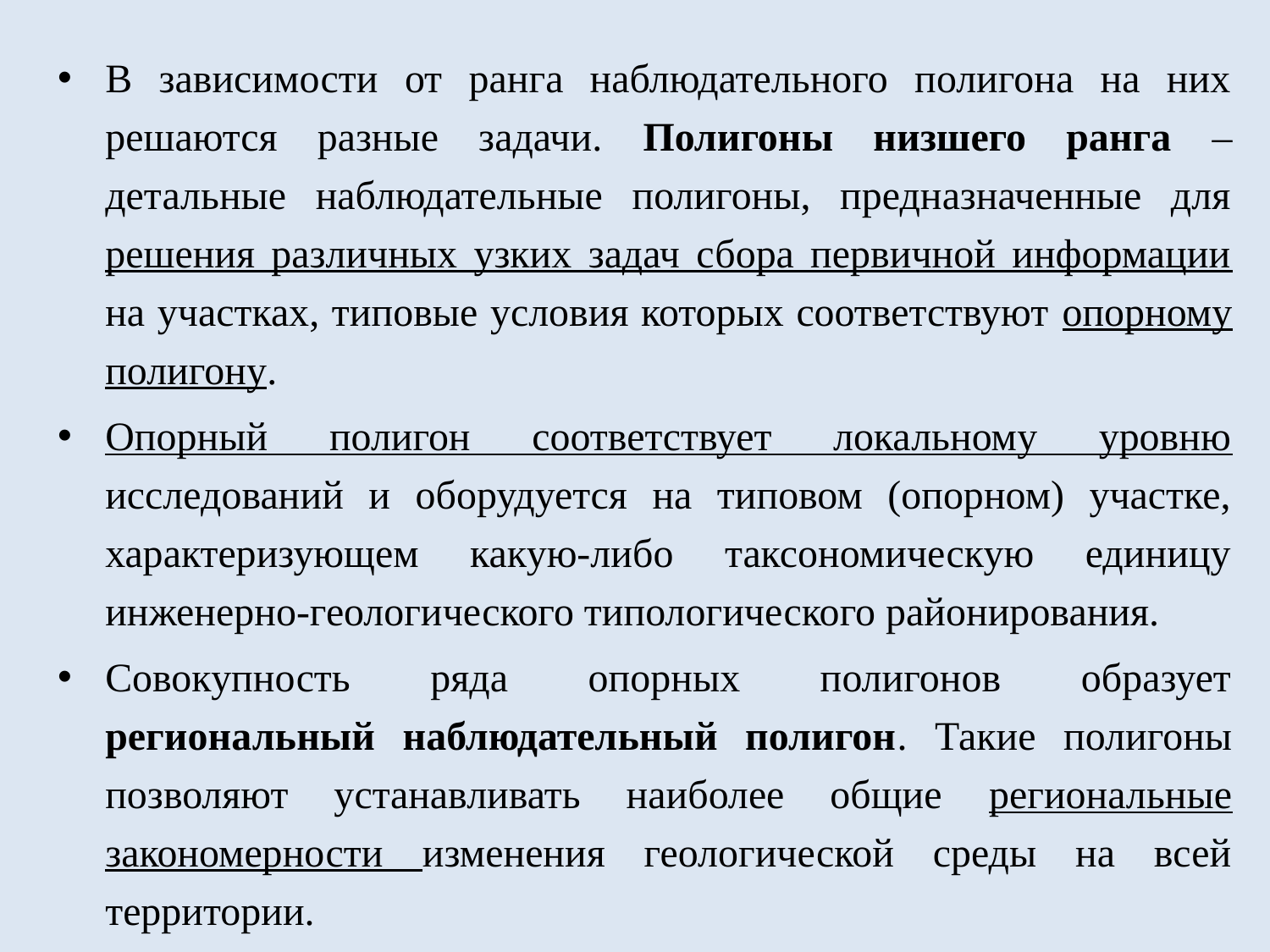

В зависимости от ранга наблюдательного полигона на них решаются разные задачи. Полигоны низшего ранга – детальные наблюдательные полигоны, предназначенные для решения различных узких задач сбора первичной информации на участках, типовые условия которых соответствуют опорному полигону.
Опорный полигон соответствует локальному уровню исследований и оборудуется на типовом (опорном) участке, характеризующем какую-либо таксономическую единицу инженерно-геологического типологического районирования.
Совокупность ряда опорных полигонов образует региональный наблюдательный полигон. Такие полигоны позволяют устанавливать наиболее общие региональные закономерности изменения геологической среды на всей территории.